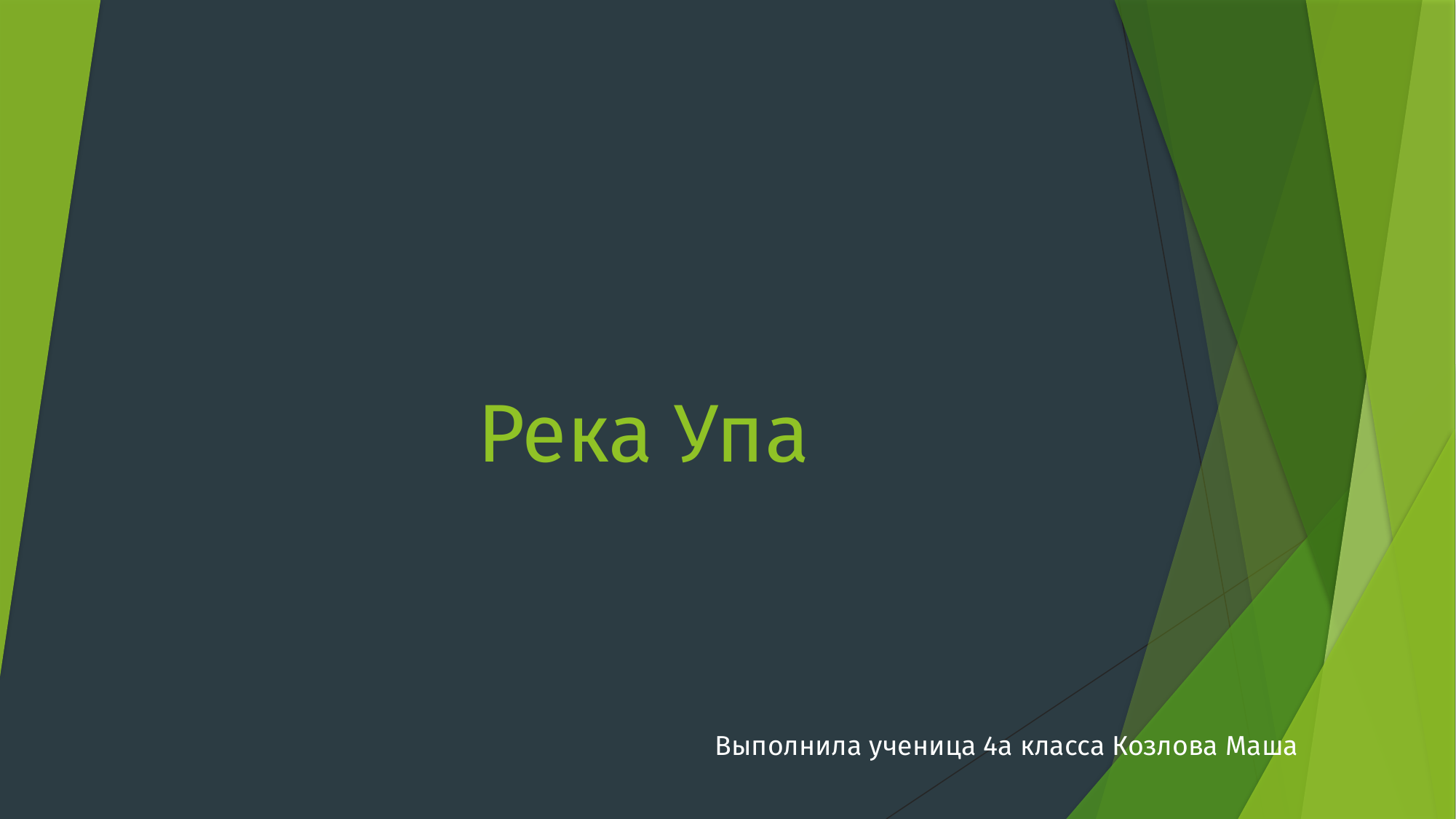

# Река Упа
Выполнила ученица 4а класса Козлова Маша